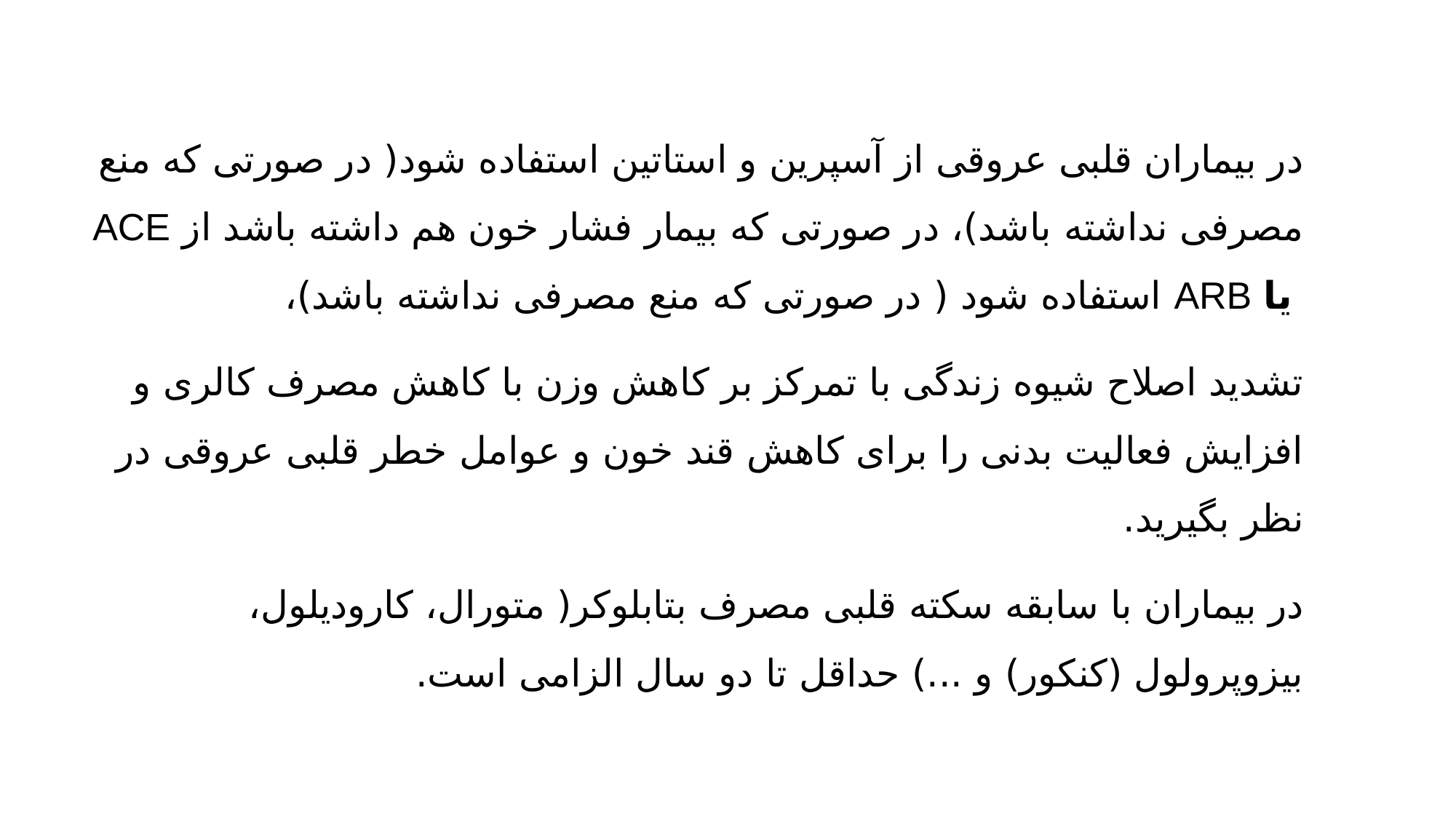

در بیماران قلبی عروقی از آسپرین و استاتین استفاده شود( در صورتی که منع مصرفی نداشته باشد)، در صورتی که بیمار فشار خون هم داشته باشد از ACE  یا ARB استفاده شود ( در صورتی که منع مصرفی نداشته باشد)،
تشدید اصلاح شیوه زندگی با تمرکز بر کاهش وزن با کاهش مصرف کالری و افزایش فعالیت بدنی را برای کاهش قند خون و عوامل خطر قلبی عروقی در نظر بگیرید.
در بیماران با سابقه سکته قلبی مصرف بتابلوکر( متورال، کارودیلول، بیزوپرولول (کنکور) و ...) حداقل تا دو سال الزامی است.